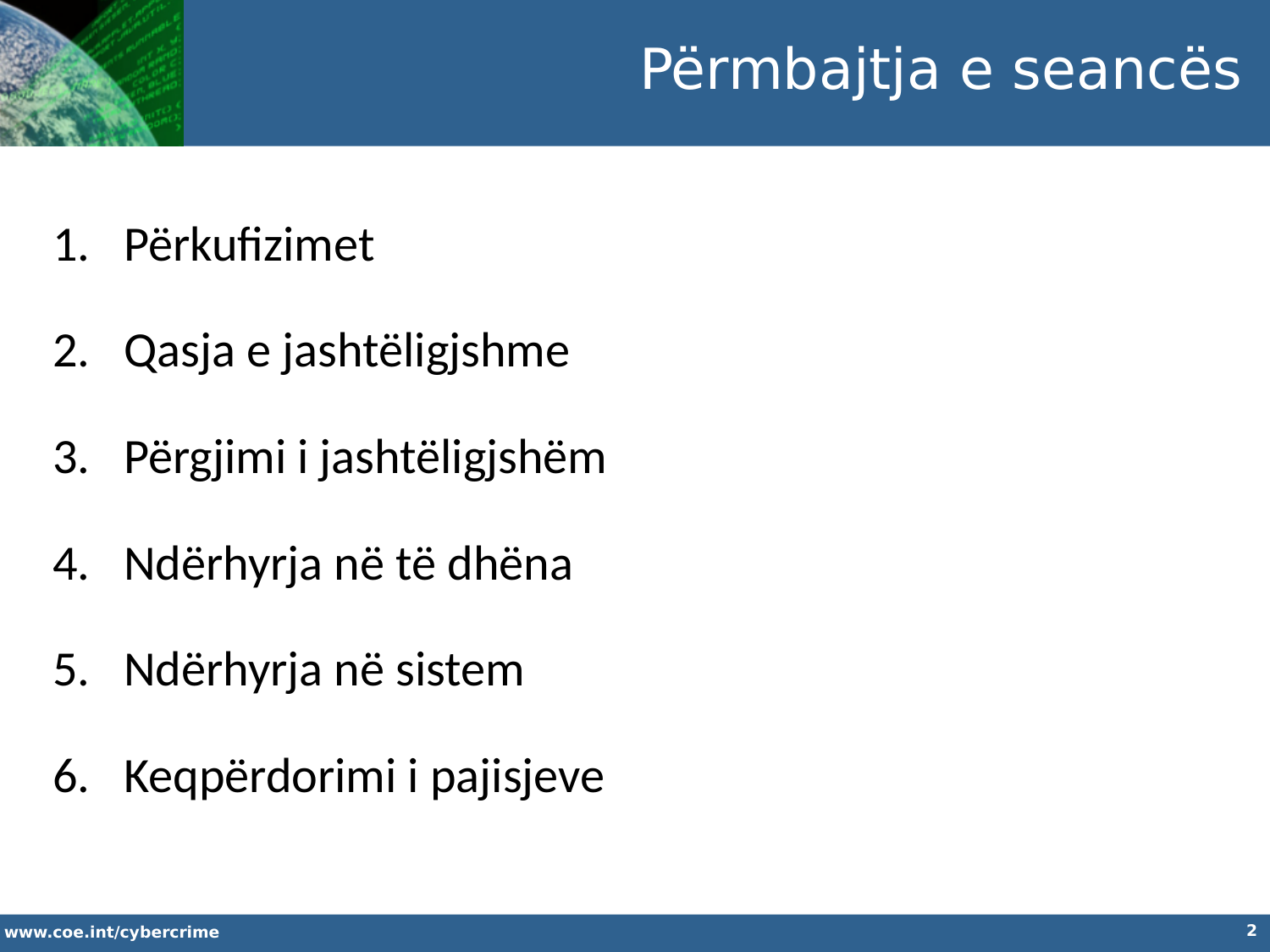

Përmbajtja e seancës
Përkufizimet
Qasja e jashtëligjshme
Përgjimi i jashtëligjshëm
Ndërhyrja në të dhëna
Ndërhyrja në sistem
Keqpërdorimi i pajisjeve